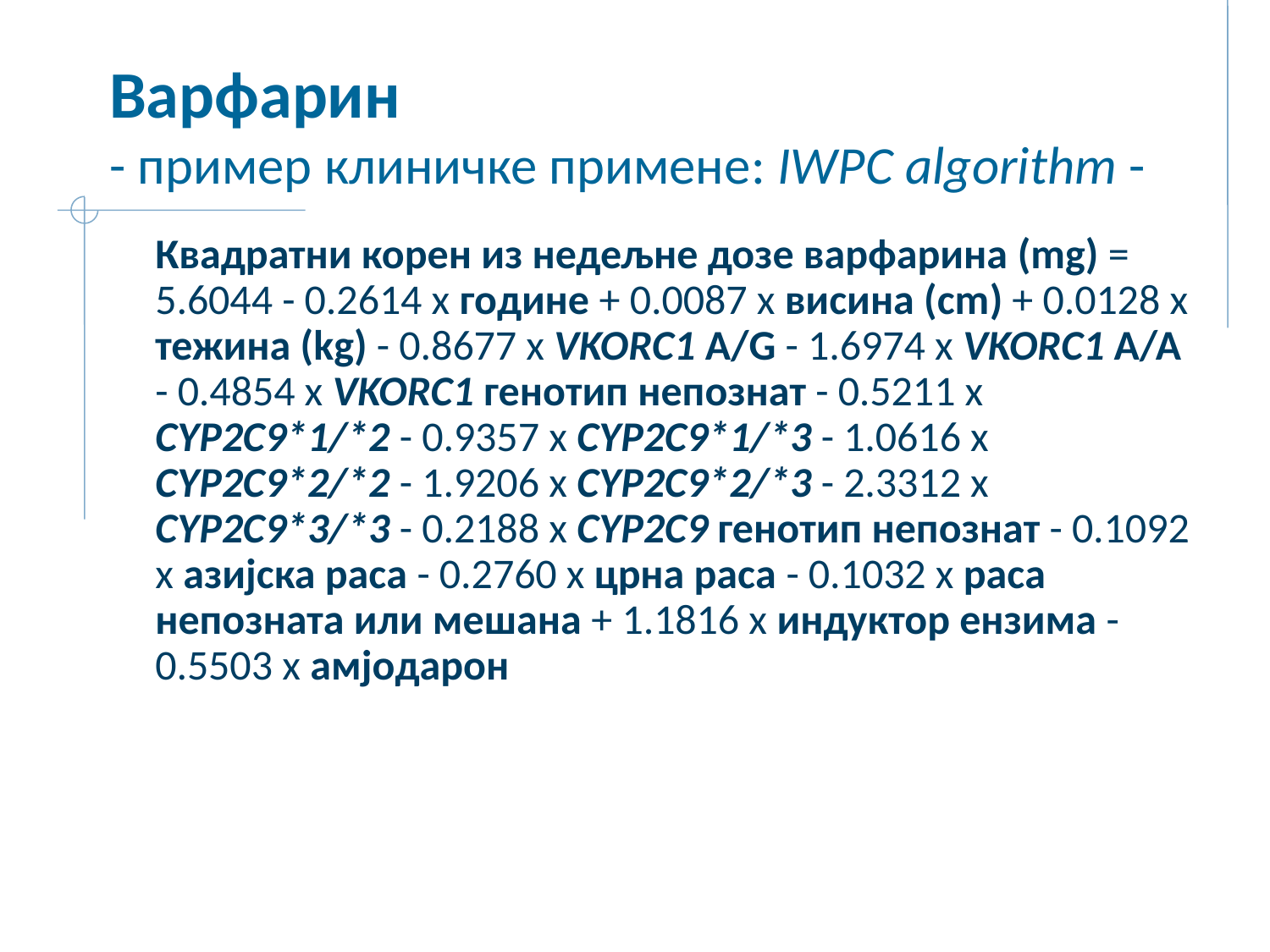

# Варфарин - пример клиничке примене: IWPC algorithm -
	Квадратни корен из недељне дозе варфарина (mg) = 5.6044 - 0.2614 x године + 0.0087 x висина (cm) + 0.0128 x тежина (kg) - 0.8677 x VKORC1 A/G - 1.6974 x VKORC1 A/A - 0.4854 x VKORC1 генотип непознат - 0.5211 x CYP2C9*1/*2 - 0.9357 x CYP2C9*1/*3 - 1.0616 x CYP2C9*2/*2 - 1.9206 x CYP2C9*2/*3 - 2.3312 x CYP2C9*3/*3 - 0.2188 x CYP2C9 генотип непознат - 0.1092 x азијска раса - 0.2760 x црна раса - 0.1032 x раса непозната или мешана + 1.1816 x индуктор ензима - 0.5503 x амјодарон